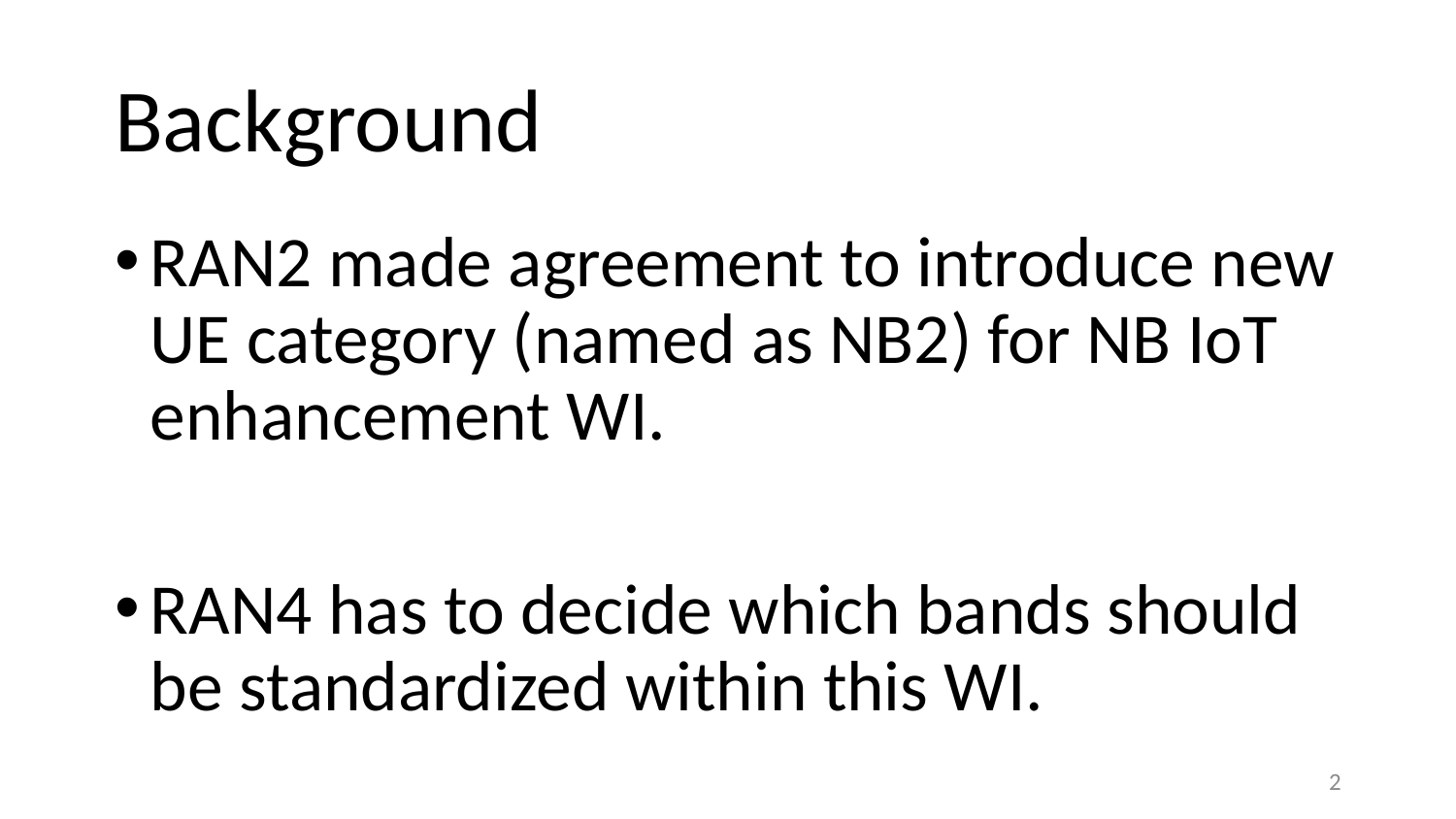

# Background
RAN2 made agreement to introduce new UE category (named as NB2) for NB IoT enhancement WI.

RAN4 has to decide which bands should be standardized within this WI.
2